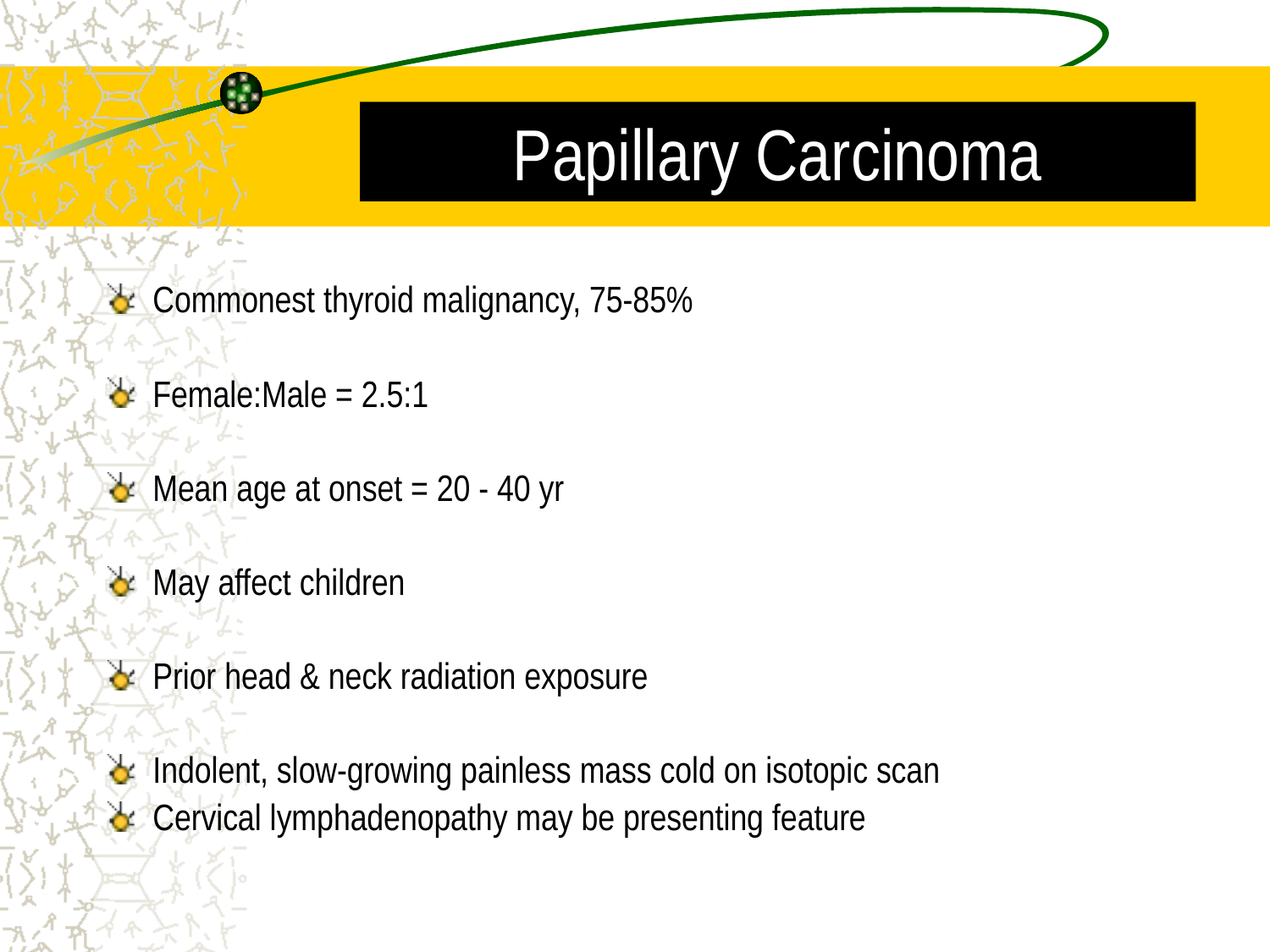

# Papillary Carcinoma
Commonest thyroid malignancy, 75-85%

Female:Male = 2.5:1

Mean age at onset = 20 - 40 yr

May affect children

Prior head & neck radiation exposure

Indolent, slow-growing painless mass cold on isotopic scan
Cervical lymphadenopathy may be presenting feature